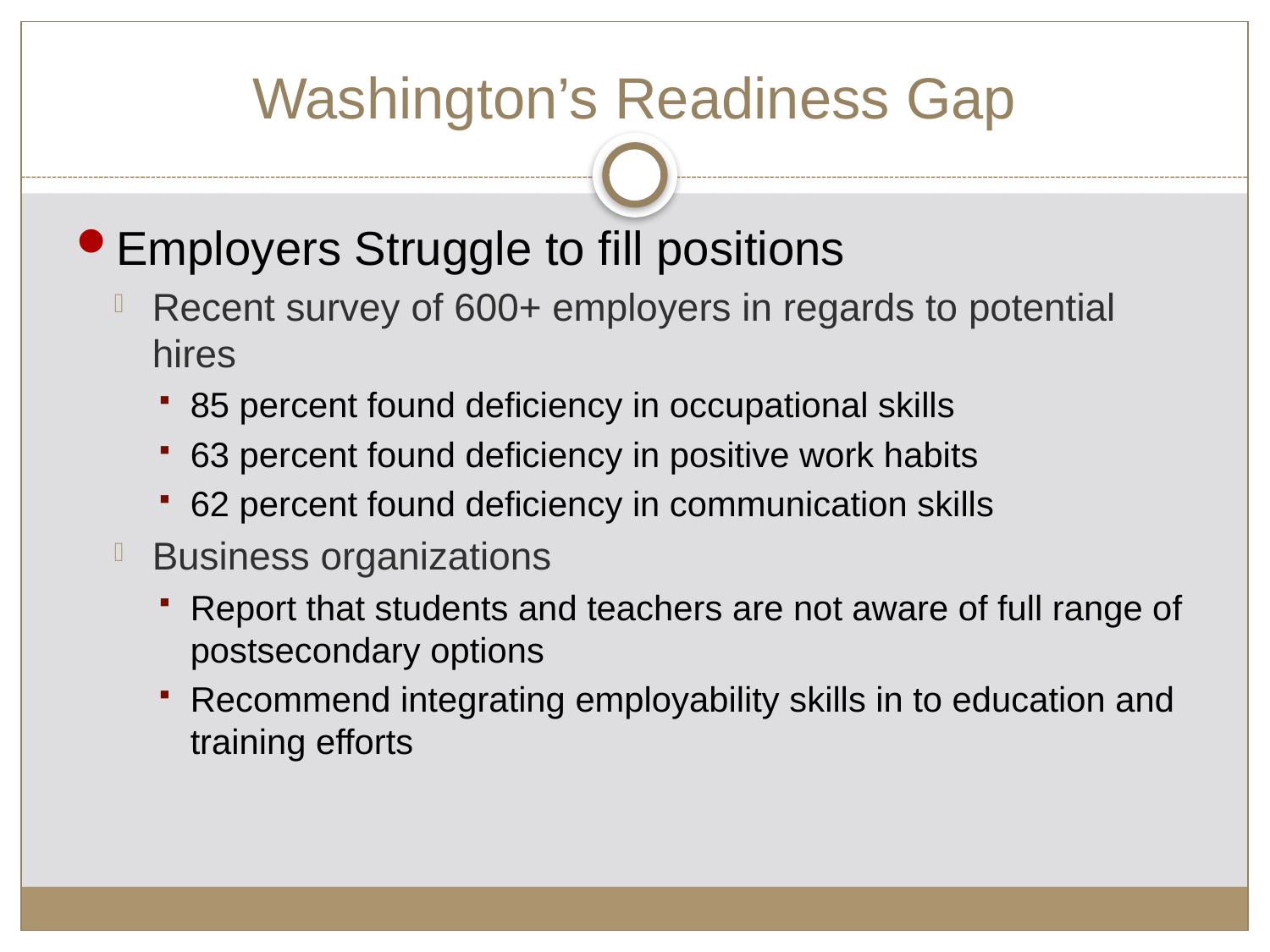

# Washington’s Readiness Gap
Employers Struggle to fill positions
Recent survey of 600+ employers in regards to potential hires
85 percent found deficiency in occupational skills
63 percent found deficiency in positive work habits
62 percent found deficiency in communication skills
Business organizations
Report that students and teachers are not aware of full range of postsecondary options
Recommend integrating employability skills in to education and training efforts